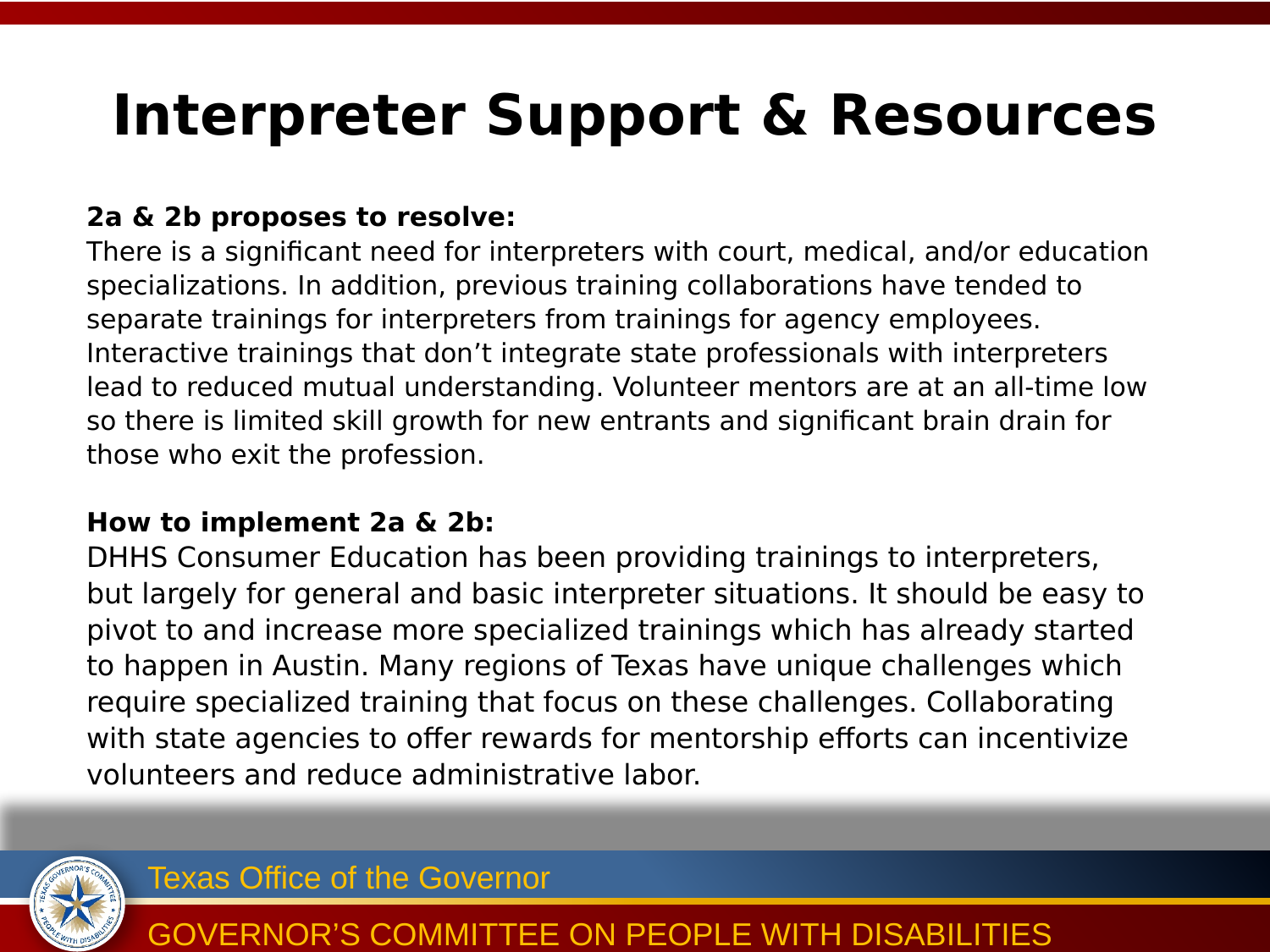

# Interpreter Support & Resources
2a & 2b proposes to resolve:
There is a significant need for interpreters with court, medical, and/or education specializations. In addition, previous training collaborations have tended to separate trainings for interpreters from trainings for agency employees. Interactive trainings that don’t integrate state professionals with interpreters lead to reduced mutual understanding. Volunteer mentors are at an all-time low so there is limited skill growth for new entrants and significant brain drain for those who exit the profession.

How to implement 2a & 2b:
DHHS Consumer Education has been providing trainings to interpreters, but largely for general and basic interpreter situations. It should be easy to pivot to and increase more specialized trainings which has already started to happen in Austin. Many regions of Texas have unique challenges which require specialized training that focus on these challenges. Collaborating with state agencies to offer rewards for mentorship efforts can incentivize volunteers and reduce administrative labor.